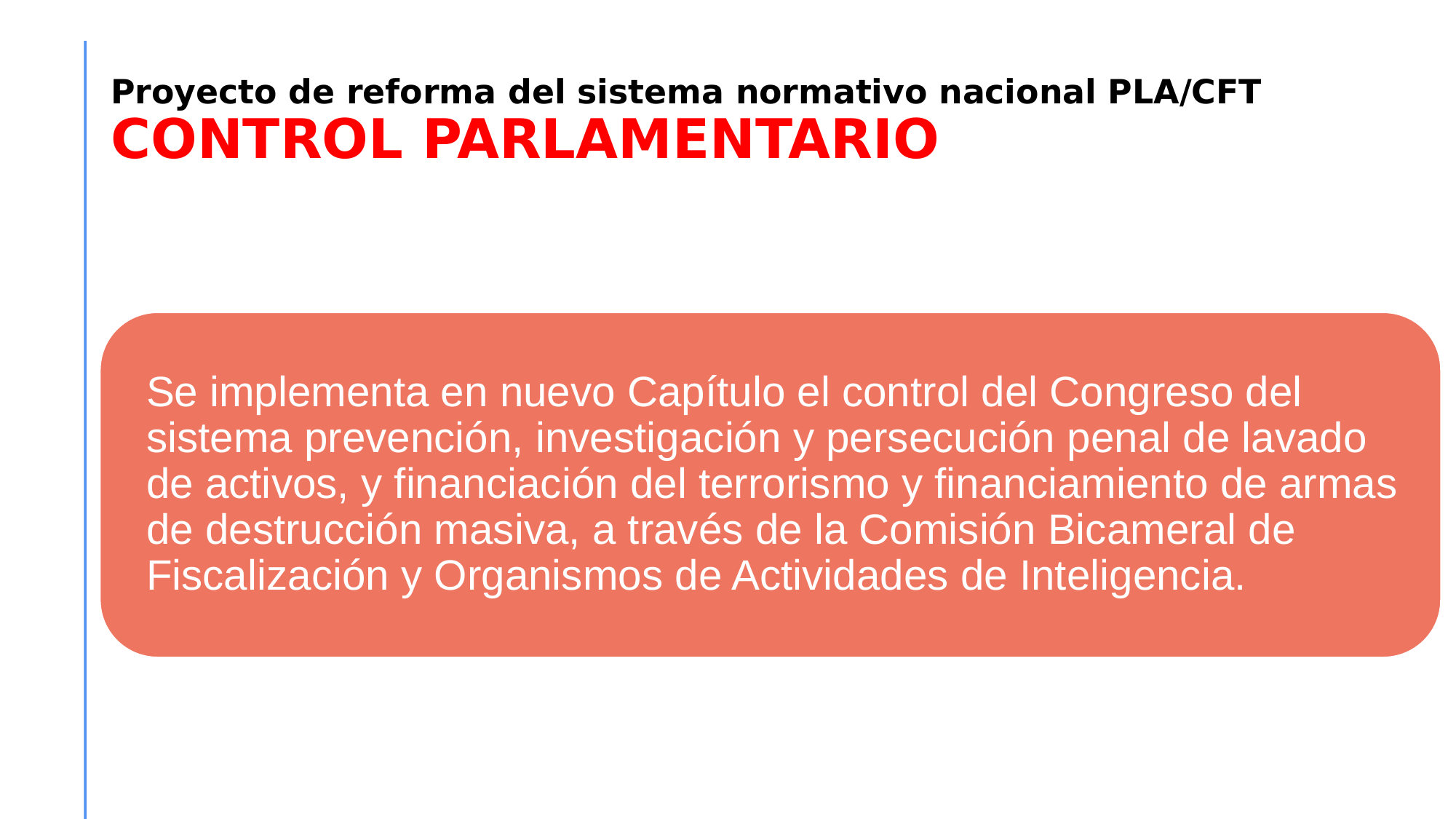

# Proyecto de reforma del sistema normativo nacional PLA/CFT CONTROL PARLAMENTARIO
Se implementa en nuevo Capítulo el control del Congreso del sistema prevención, investigación y persecución penal de lavado de activos, y financiación del terrorismo y financiamiento de armas de destrucción masiva, a través de la Comisión Bicameral de Fiscalización y Organismos de Actividades de Inteligencia.